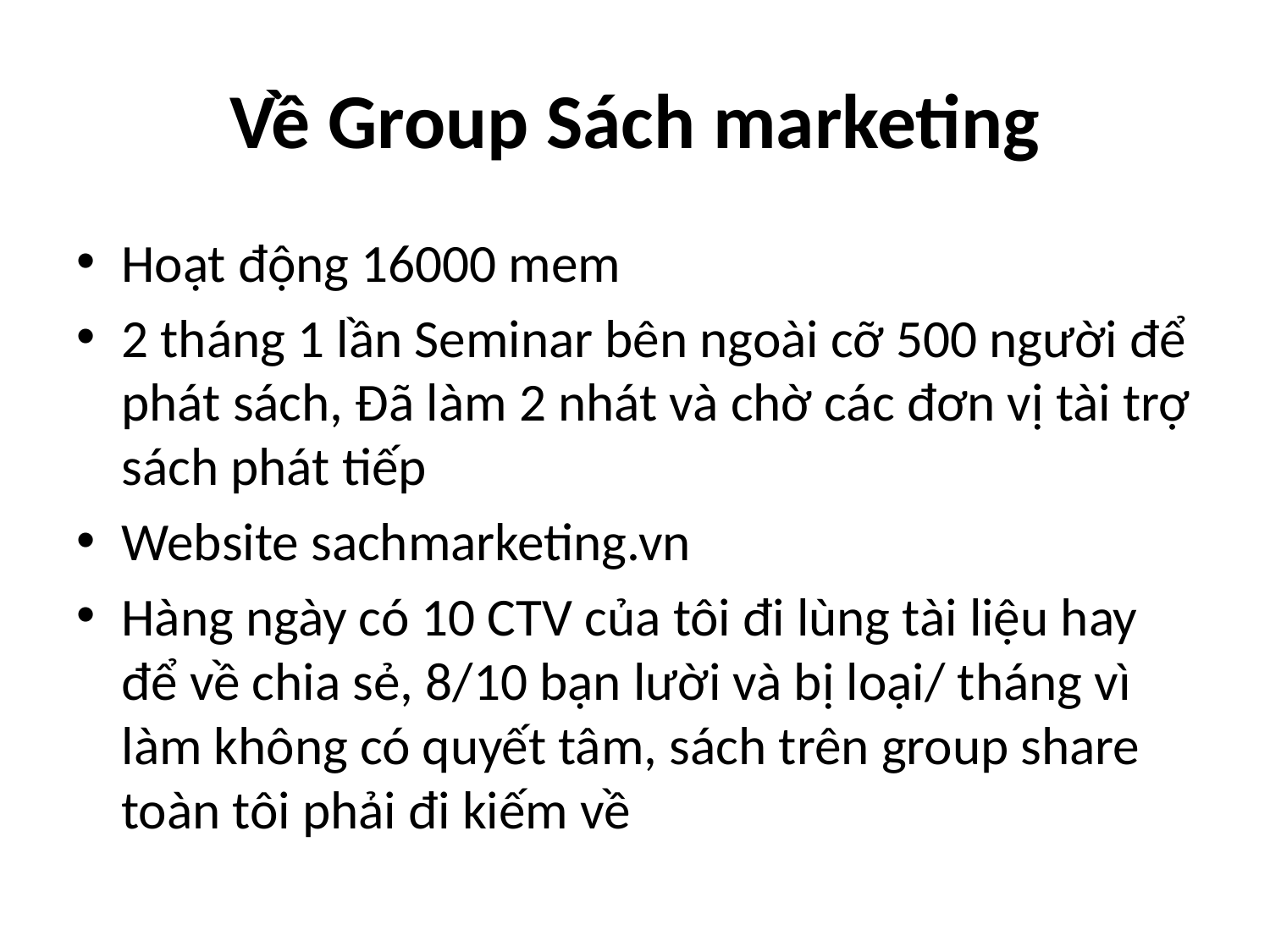

# Về Group Sách marketing
Hoạt động 16000 mem
2 tháng 1 lần Seminar bên ngoài cỡ 500 người để phát sách, Đã làm 2 nhát và chờ các đơn vị tài trợ sách phát tiếp
Website sachmarketing.vn
Hàng ngày có 10 CTV của tôi đi lùng tài liệu hay để về chia sẻ, 8/10 bạn lười và bị loại/ tháng vì làm không có quyết tâm, sách trên group share toàn tôi phải đi kiếm về